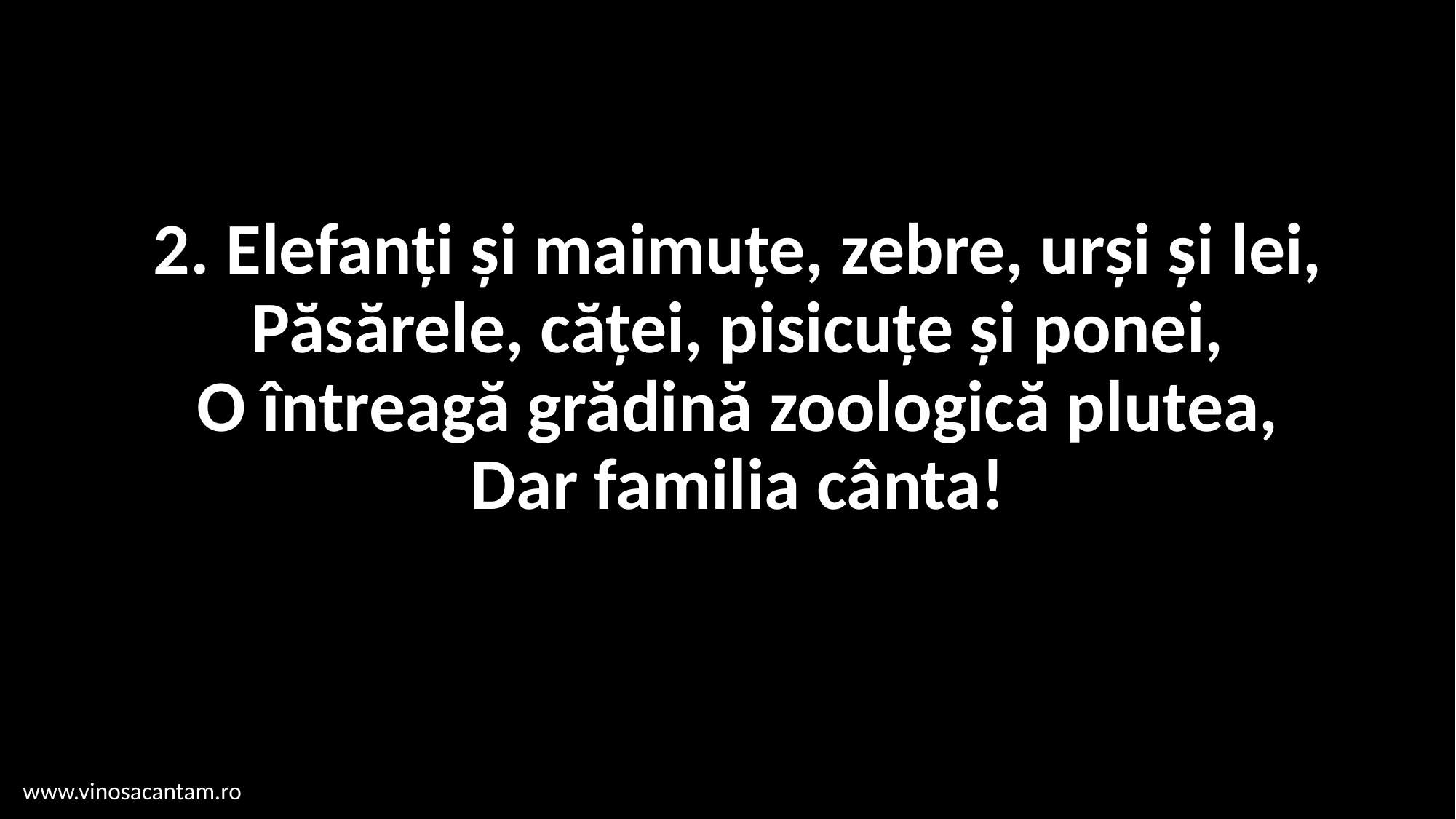

# 2. Elefanți și maimuțe, zebre, urși și lei, Păsărele, căței, pisicuțe și ponei, O întreagă grădină zoologică plutea, Dar familia cânta!
www.vinosacantam.ro